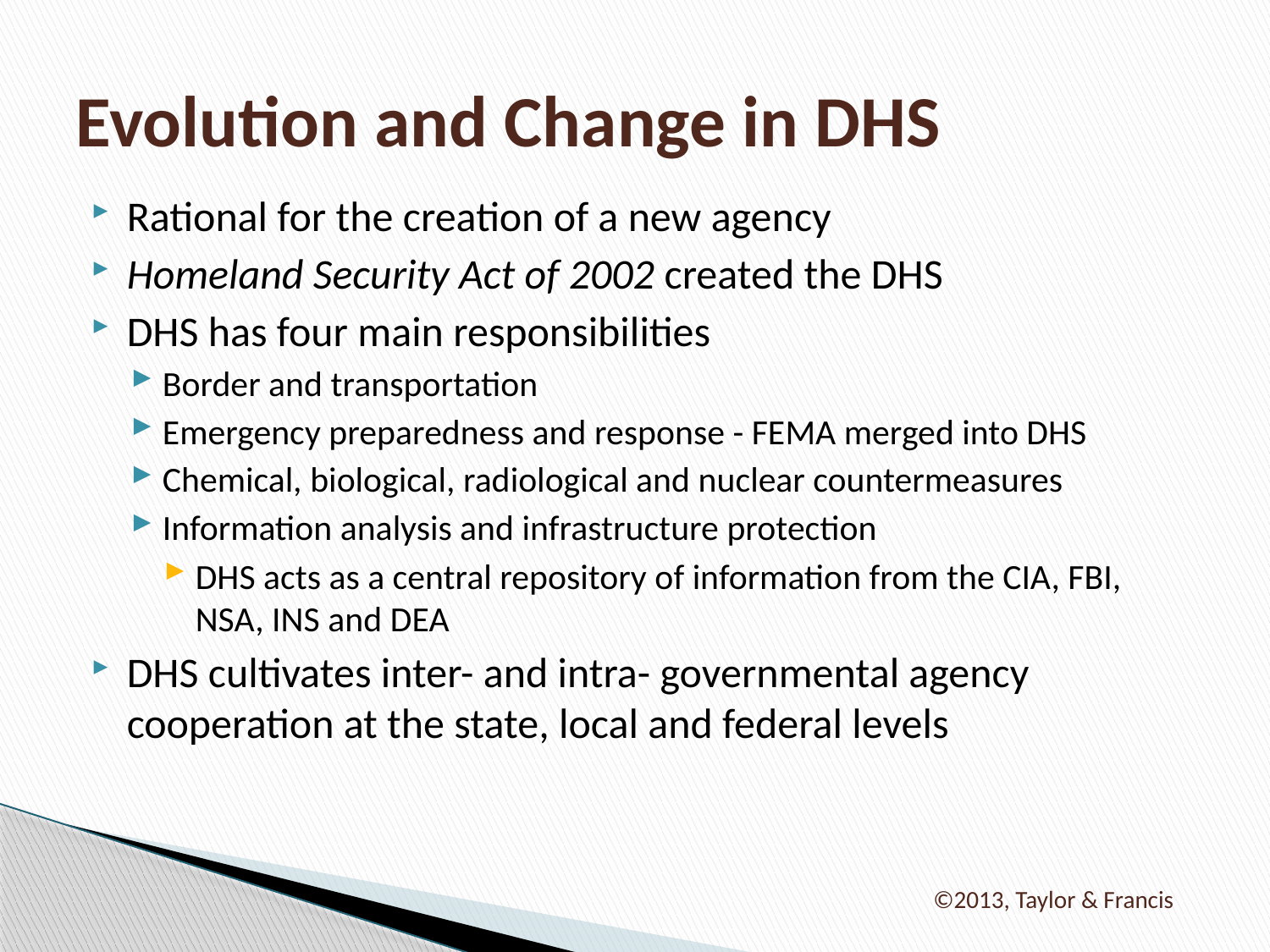

# Evolution and Change in DHS
Rational for the creation of a new agency
Homeland Security Act of 2002 created the DHS
DHS has four main responsibilities
Border and transportation
Emergency preparedness and response - FEMA merged into DHS
Chemical, biological, radiological and nuclear countermeasures
Information analysis and infrastructure protection
DHS acts as a central repository of information from the CIA, FBI, NSA, INS and DEA
DHS cultivates inter- and intra- governmental agency cooperation at the state, local and federal levels

©2013, Taylor & Francis